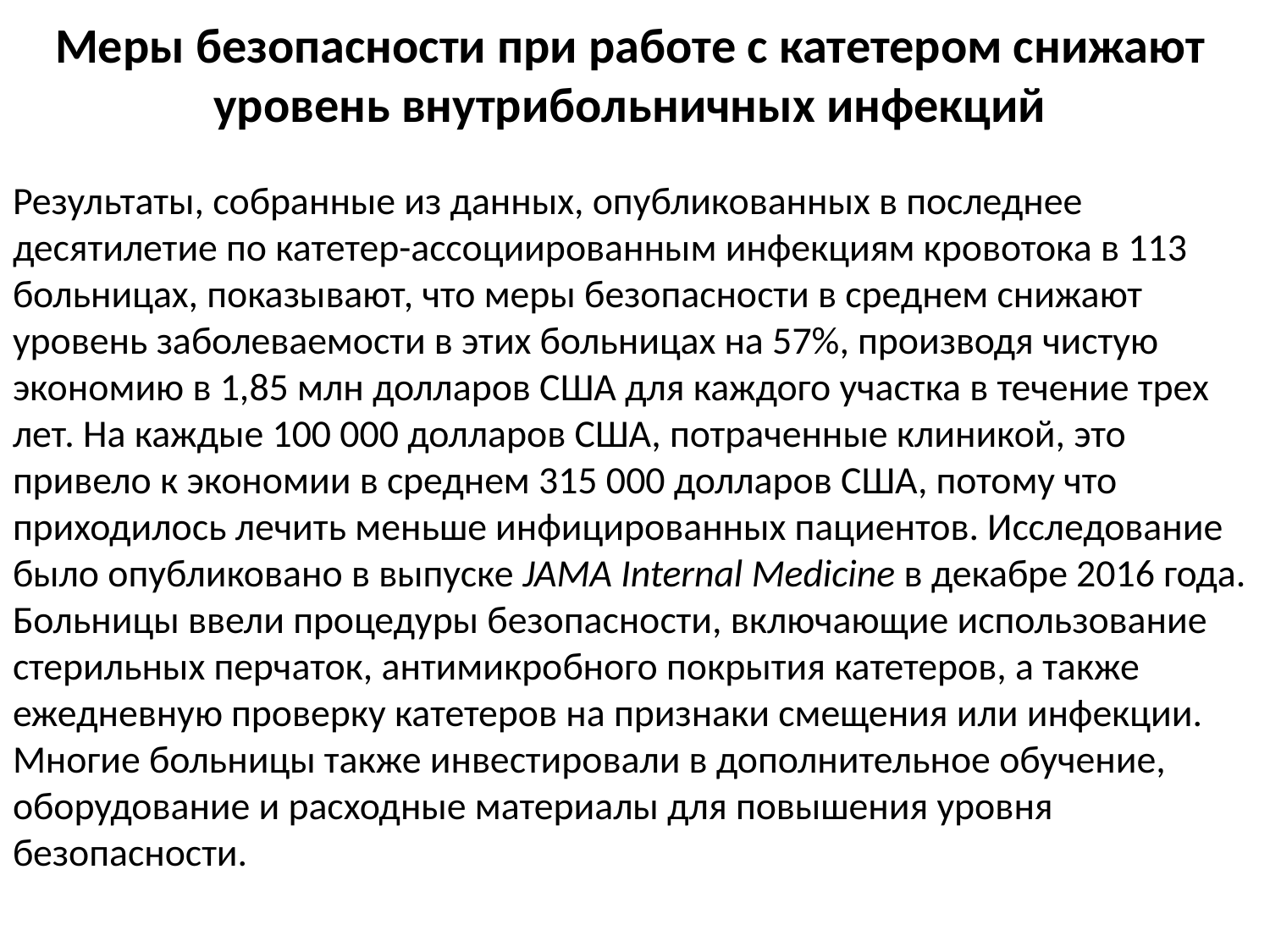

# Меры безопасности при работе с катетером снижают уровень внутрибольничных инфекций
Результаты, собранные из данных, опубликованных в последнее десятилетие по катетер-ассоциированным инфекциям кровотока в 113 больницах, показывают, что меры безопасности в среднем снижают уровень заболеваемости в этих больницах на 57%, производя чистую экономию в 1,85 млн долларов США для каждого участка в течение трех лет. На каждые 100 000 долларов США, потраченные клиникой, это привело к экономии в среднем 315 000 долларов США, потому что приходилось лечить меньше инфицированных пациентов. Исследование было опубликовано в выпуске JAMA Internal Medicine в декабре 2016 года.
Больницы ввели процедуры безопасности, включающие использование стерильных перчаток, антимикробного покрытия катетеров, а также ежедневную проверку катетеров на признаки смещения или инфекции. Многие больницы также инвестировали в дополнительное обучение, оборудование и расходные материалы для повышения уровня безопасности.